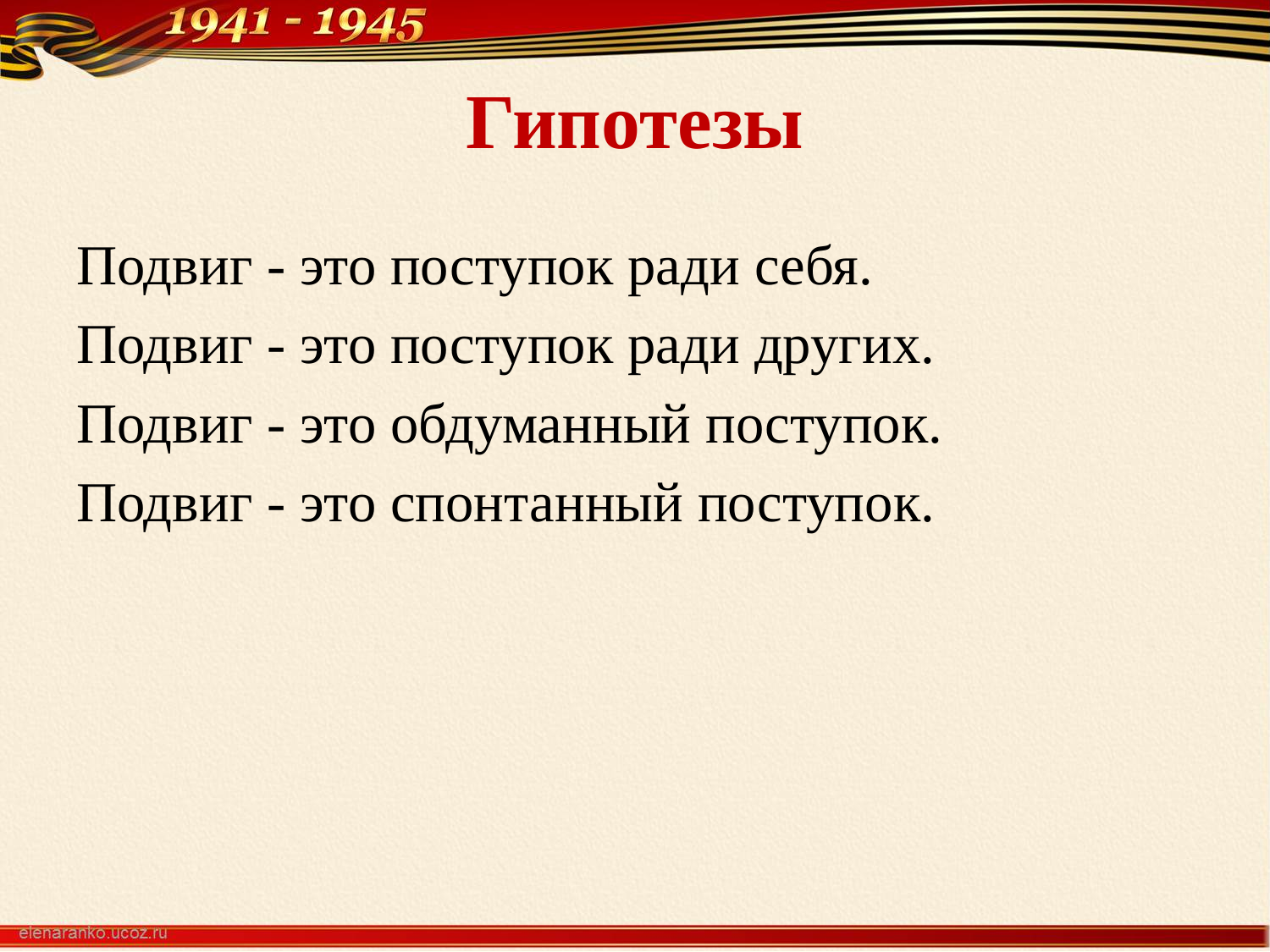

# Гипотезы
Подвиг - это поступок ради себя.
Подвиг - это поступок ради других.
Подвиг - это обдуманный поступок.
Подвиг - это спонтанный поступок.